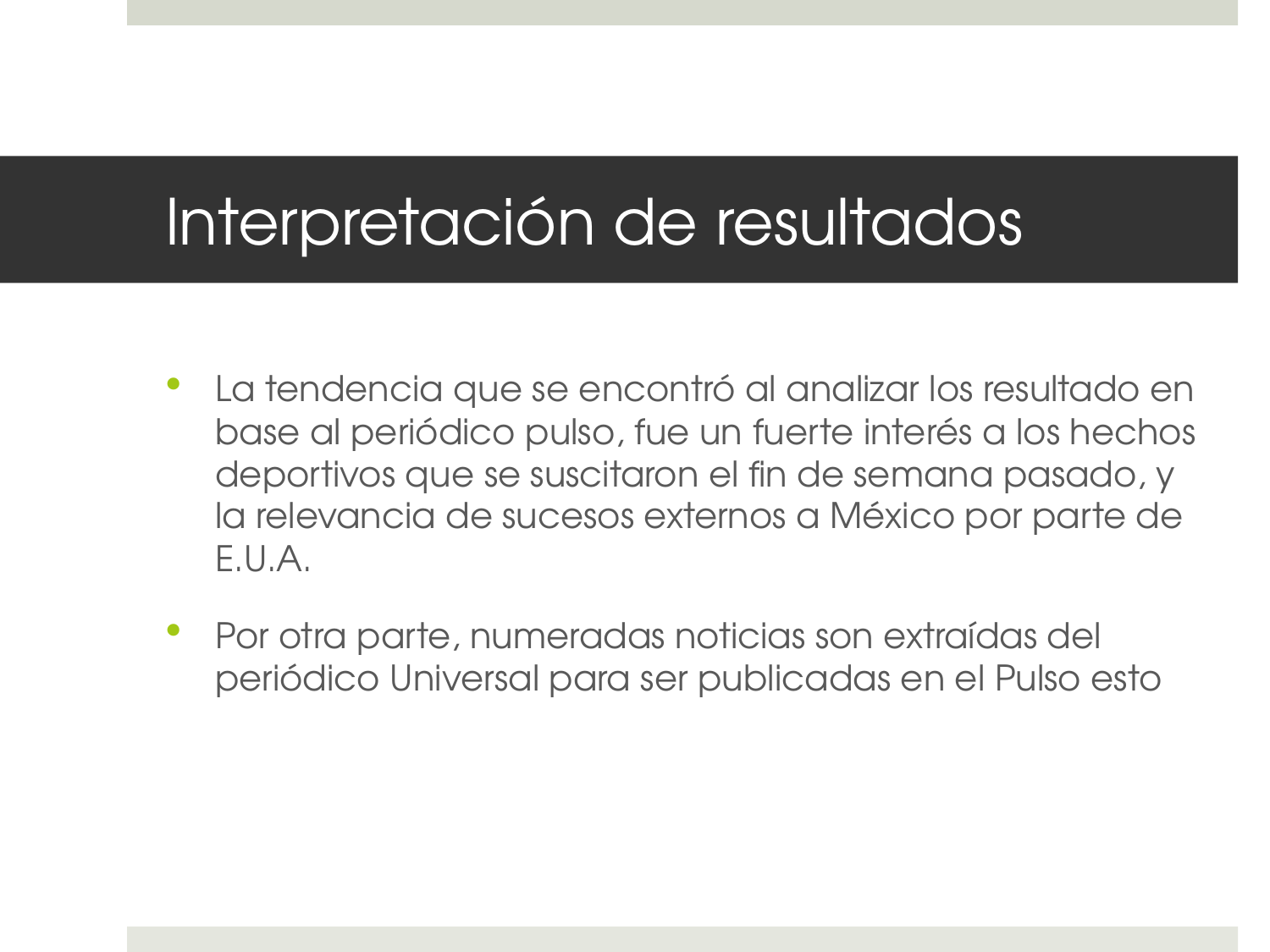

# Interpretación de resultados
La tendencia que se encontró al analizar los resultado en base al periódico pulso, fue un fuerte interés a los hechos deportivos que se suscitaron el fin de semana pasado, y la relevancia de sucesos externos a México por parte de E.U.A.
Por otra parte, numeradas noticias son extraídas del periódico Universal para ser publicadas en el Pulso esto